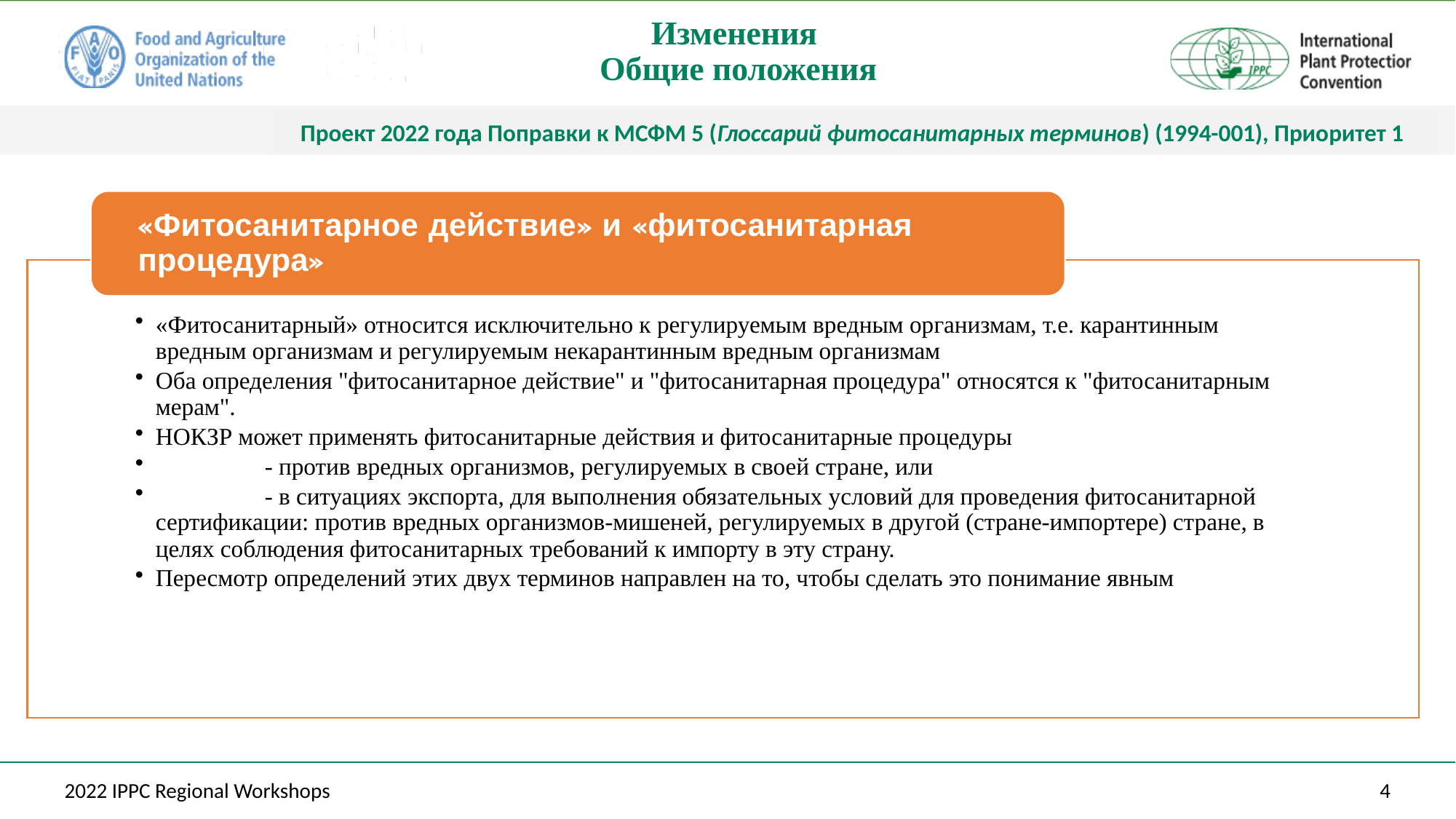

# Изменения Общие положения
Проект 2022 года Поправки к МСФМ 5 (Глоссарий фитосанитарных терминов) (1994-001), Приоритет 1
«Фитосанитарный» относится исключительно к регулируемым вредным организмам, т.е. карантинным вредным организмам и регулируемым некарантинным вредным организмам
Оба определения "фитосанитарное действие" и "фитосанитарная процедура" относятся к "фитосанитарным мерам".
НОКЗР может применять фитосанитарные действия и фитосанитарные процедуры
	- против вредных организмов, регулируемых в своей стране, или
	- в ситуациях экспорта, для выполнения обязательных условий для проведения фитосанитарной сертификации: против вредных организмов-мишеней, регулируемых в другой (стране-импортере) стране, в целях соблюдения фитосанитарных требований к импорту в эту страну.
Пересмотр определений этих двух терминов направлен на то, чтобы сделать это понимание явным
«Фитосанитарное действие» и «фитосанитарная процедура»